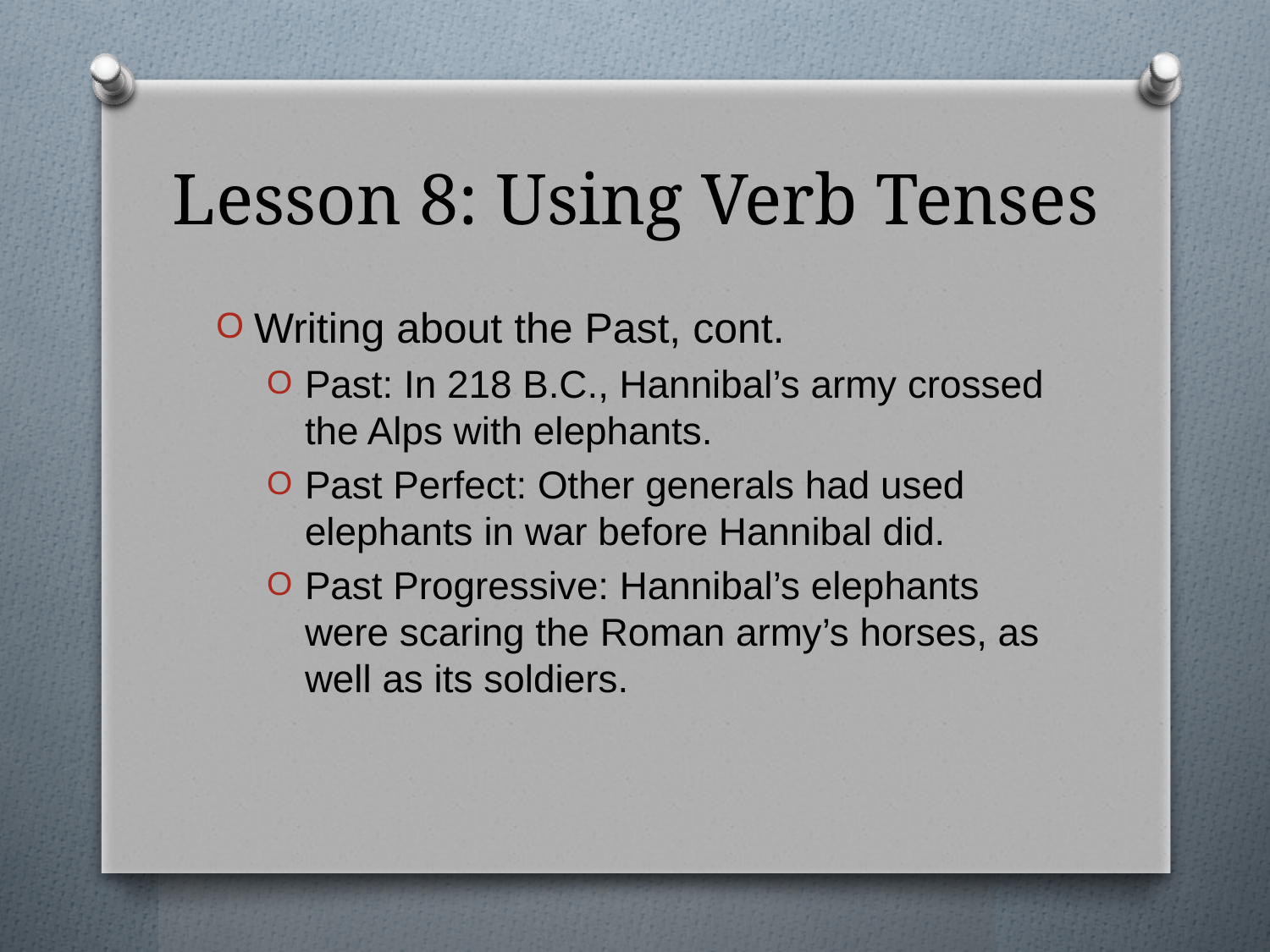

# Lesson 8: Using Verb Tenses
Writing about the Past, cont.
Past: In 218 B.C., Hannibal’s army crossed the Alps with elephants.
Past Perfect: Other generals had used elephants in war before Hannibal did.
Past Progressive: Hannibal’s elephants were scaring the Roman army’s horses, as well as its soldiers.